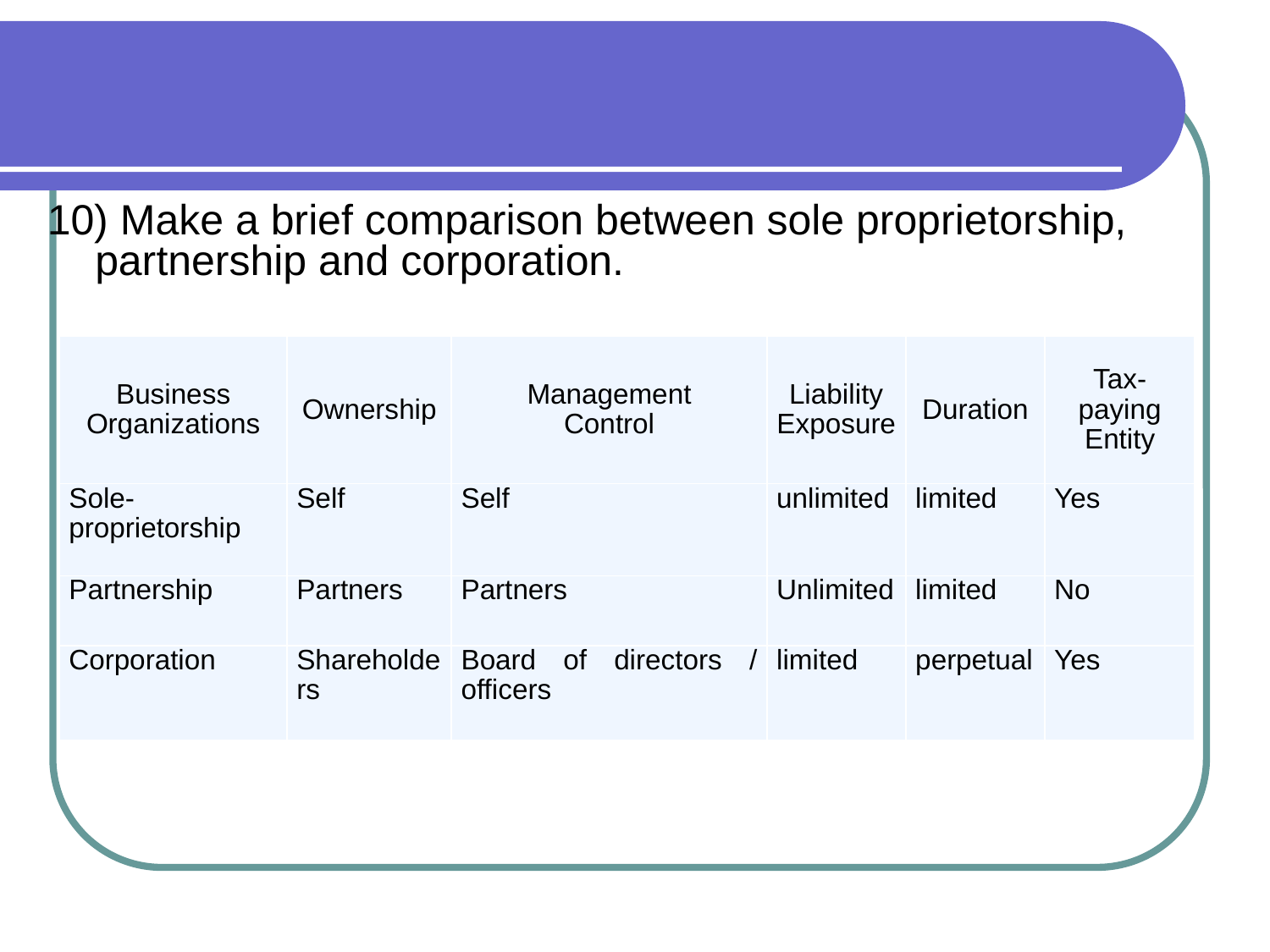

10) Make a brief comparison between sole proprietorship, partnership and corporation.

| Business Organizations | Ownership | Management Control | Liability Exposure | Duration | Tax-paying Entity |
| --- | --- | --- | --- | --- | --- |
| Sole-proprietorship | Self | Self | unlimited | limited | Yes |
| Partnership | Partners | Partners | Unlimited | limited | No |
| Corporation | Shareholders | Board of directors / officers | limited | perpetual | Yes |